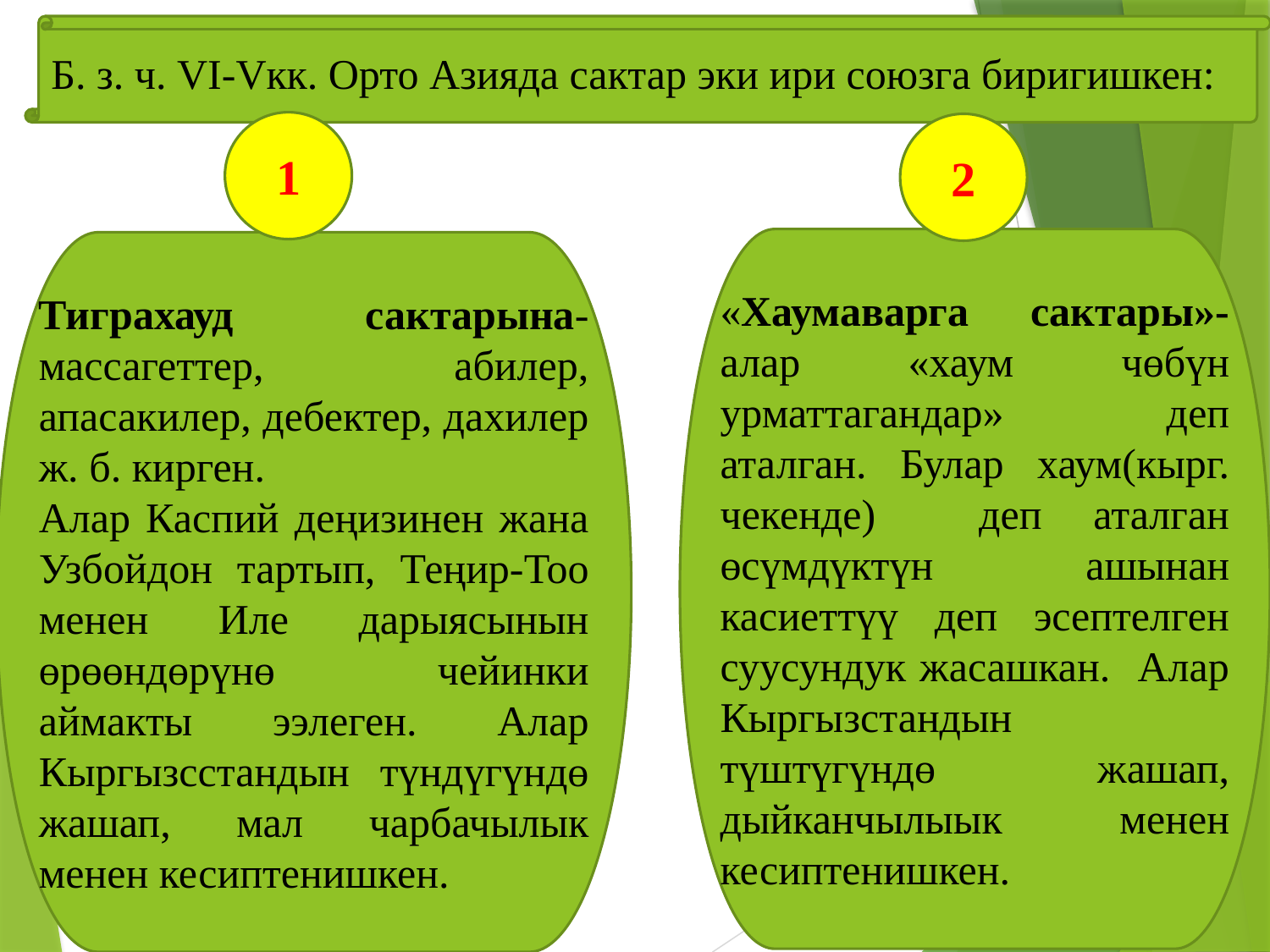

Б. з. ч. VI-Vкк. Орто Азияда сактар эки ири союзга биригишкен:
1
2
«Хаумаварга сактары»-алар «хаум чөбүн урматтагандар» деп аталган. Булар хаум(кырг. чекенде)  деп аталган өсүмдүктүн ашынан касиеттүү деп эсептелген суусундук жасашкан.  Алар Кыргызстандын түштүгүндө жашап, дыйканчылыык менен кесиптенишкен.
Тиграхауд сактарына-массагеттер, абилер, апасакилер, дебектер, дахилер ж. б. кирген.
Алар Каспий деңизинен жана Узбойдон тартып, Теңир-Тоо менен Иле дарыясынын өрөөндөрүнө чейинки аймакты ээлеген. Алар Кыргызсстандын түндүгүндө жашап, мал чарбачылык менен кесиптенишкен.